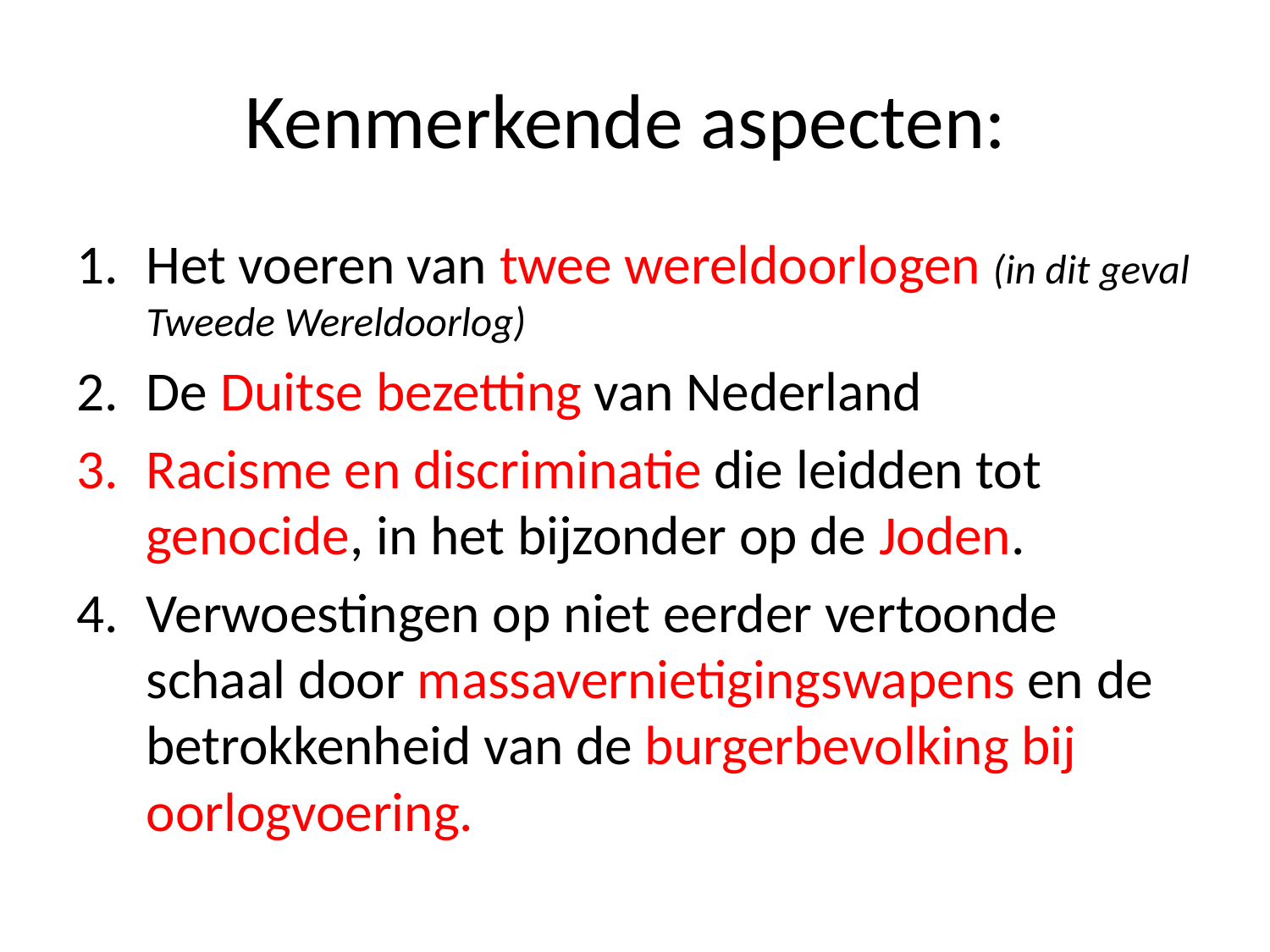

# Kenmerkende aspecten:
Het voeren van twee wereldoorlogen (in dit geval Tweede Wereldoorlog)
De Duitse bezetting van Nederland
Racisme en discriminatie die leidden tot genocide, in het bijzonder op de Joden.
Verwoestingen op niet eerder vertoonde schaal door massavernietigingswapens en de betrokkenheid van de burgerbevolking bij oorlogvoering.